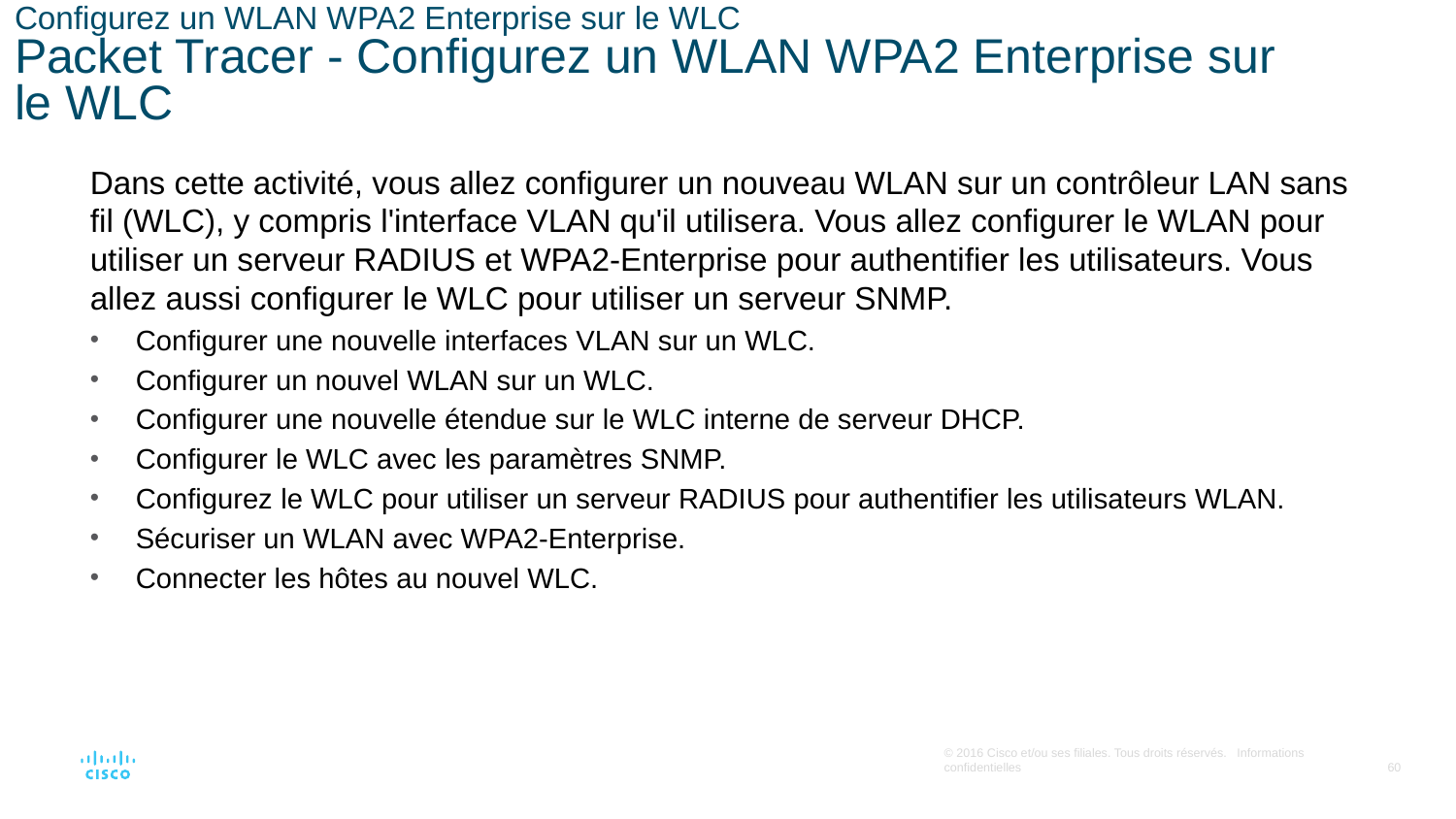

# Configurez un WLAN WPA2 Enterprise sur le WLC Packet Tracer - Configurez un WLAN WPA2 Enterprise sur le WLC
Dans cette activité, vous allez configurer un nouveau WLAN sur un contrôleur LAN sans fil (WLC), y compris l'interface VLAN qu'il utilisera. Vous allez configurer le WLAN pour utiliser un serveur RADIUS et WPA2-Enterprise pour authentifier les utilisateurs. Vous allez aussi configurer le WLC pour utiliser un serveur SNMP.
Configurer une nouvelle interfaces VLAN sur un WLC.
Configurer un nouvel WLAN sur un WLC.
Configurer une nouvelle étendue sur le WLC interne de serveur DHCP.
Configurer le WLC avec les paramètres SNMP.
Configurez le WLC pour utiliser un serveur RADIUS pour authentifier les utilisateurs WLAN.
Sécuriser un WLAN avec WPA2-Enterprise.
Connecter les hôtes au nouvel WLC.